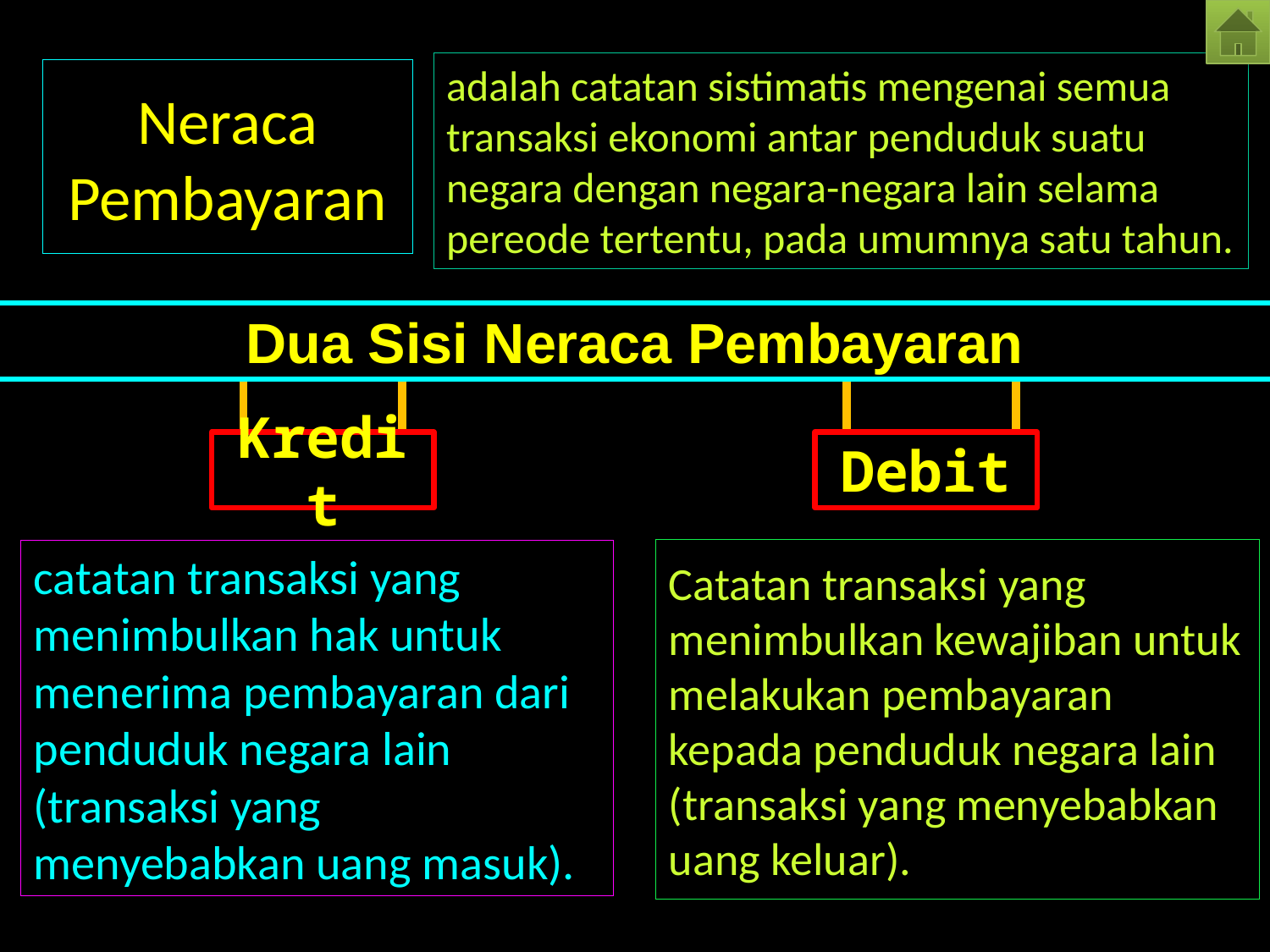

adalah catatan sistimatis mengenai semua transaksi ekonomi antar penduduk suatu negara dengan negara-negara lain selama pereode tertentu, pada umumnya satu tahun.
# Neraca Pembayaran
Dua Sisi Neraca Pembayaran

Kredit
Debit
Catatan transaksi yang menimbulkan kewajiban untuk melakukan pembayaran kepada penduduk negara lain (transaksi yang menyebabkan uang keluar).
catatan transaksi yang menimbulkan hak untuk menerima pembayaran dari penduduk negara lain (transaksi yang menyebabkan uang masuk).